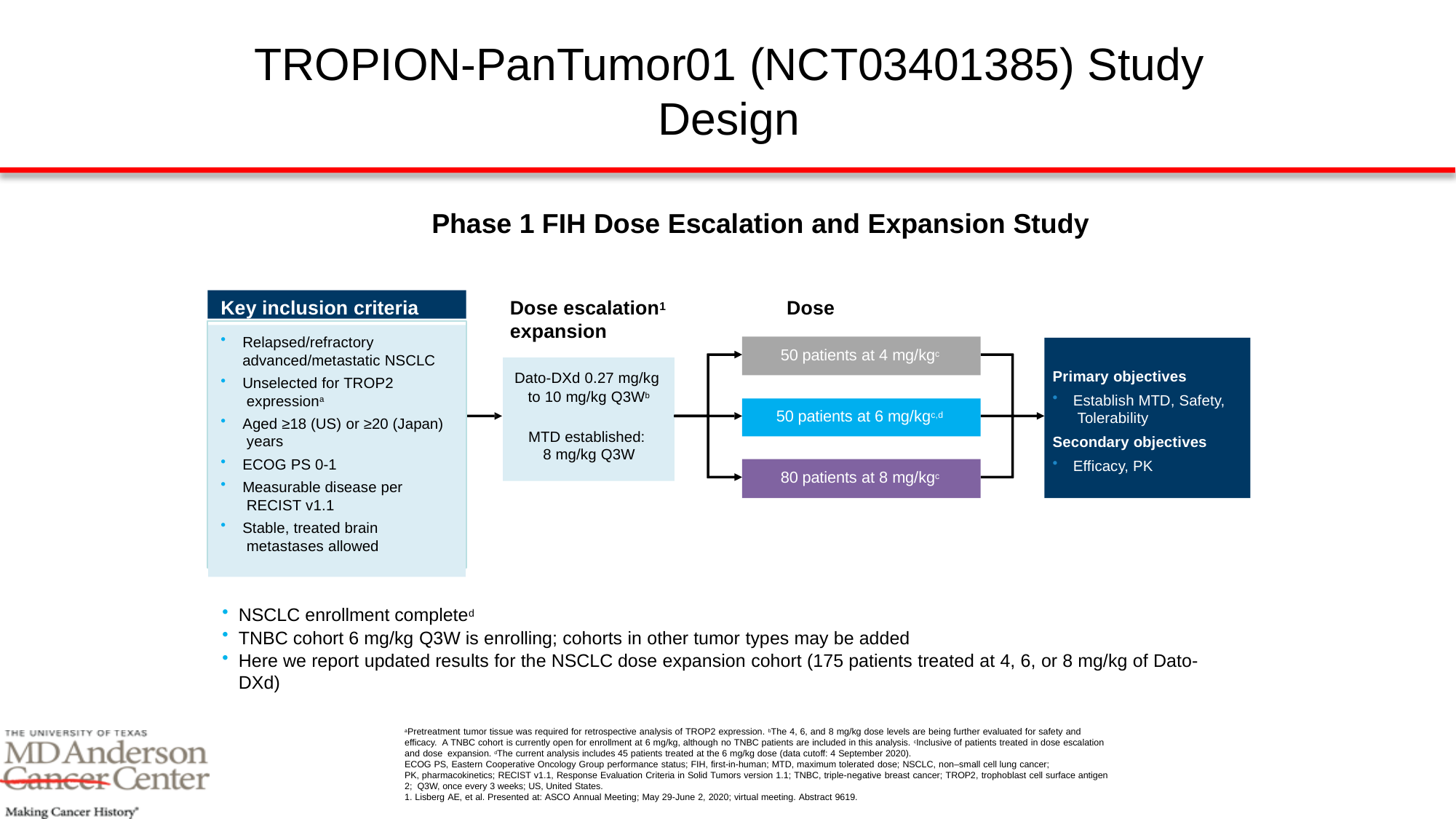

# TROPION-PanTumor01 (NCT03401385) Study Design
Phase 1 FIH Dose Escalation and Expansion Study
Key inclusion criteria
Dose escalation1	Dose expansion

Relapsed/refractory  advanced/metastatic NSCLC
Unselected for TROP2  expressiona
Aged ≥18 (US) or ≥20 (Japan)  years
ECOG PS 0-1
Measurable disease per  RECIST v1.1
Stable, treated brain  metastases allowed

50 patients at 4 mg/kgc

Primary objectives
Establish MTD, Safety,  Tolerability
Secondary objectives
Efficacy, PK

Dato-DXd 0.27 mg/kg  to 10 mg/kg Q3Wb

MTD established:  8 mg/kg Q3W

50 patients at 6 mg/kgc,d

80 patients at 8 mg/kgc

NSCLC enrollment completed
TNBC cohort 6 mg/kg Q3W is enrolling; cohorts in other tumor types may be added
Here we report updated results for the NSCLC dose expansion cohort (175 patients treated at 4, 6, or 8 mg/kg of Dato-DXd)
aPretreatment tumor tissue was required for retrospective analysis of TROP2 expression. bThe 4, 6, and 8 mg/kg dose levels are being further evaluated for safety and efficacy.  A TNBC cohort is currently open for enrollment at 6 mg/kg, although no TNBC patients are included in this analysis. cInclusive of patients treated in dose escalation and dose  expansion. dThe current analysis includes 45 patients treated at the 6 mg/kg dose (data cutoff: 4 September 2020).
ECOG PS, Eastern Cooperative Oncology Group performance status; FIH, first-in-human; MTD, maximum tolerated dose; NSCLC, non–small cell lung cancer;
PK, pharmacokinetics; RECIST v1.1, Response Evaluation Criteria in Solid Tumors version 1.1; TNBC, triple-negative breast cancer; TROP2, trophoblast cell surface antigen 2;  Q3W, once every 3 weeks; US, United States.
1. Lisberg AE, et al. Presented at: ASCO Annual Meeting; May 29-June 2, 2020; virtual meeting. Abstract 9619.